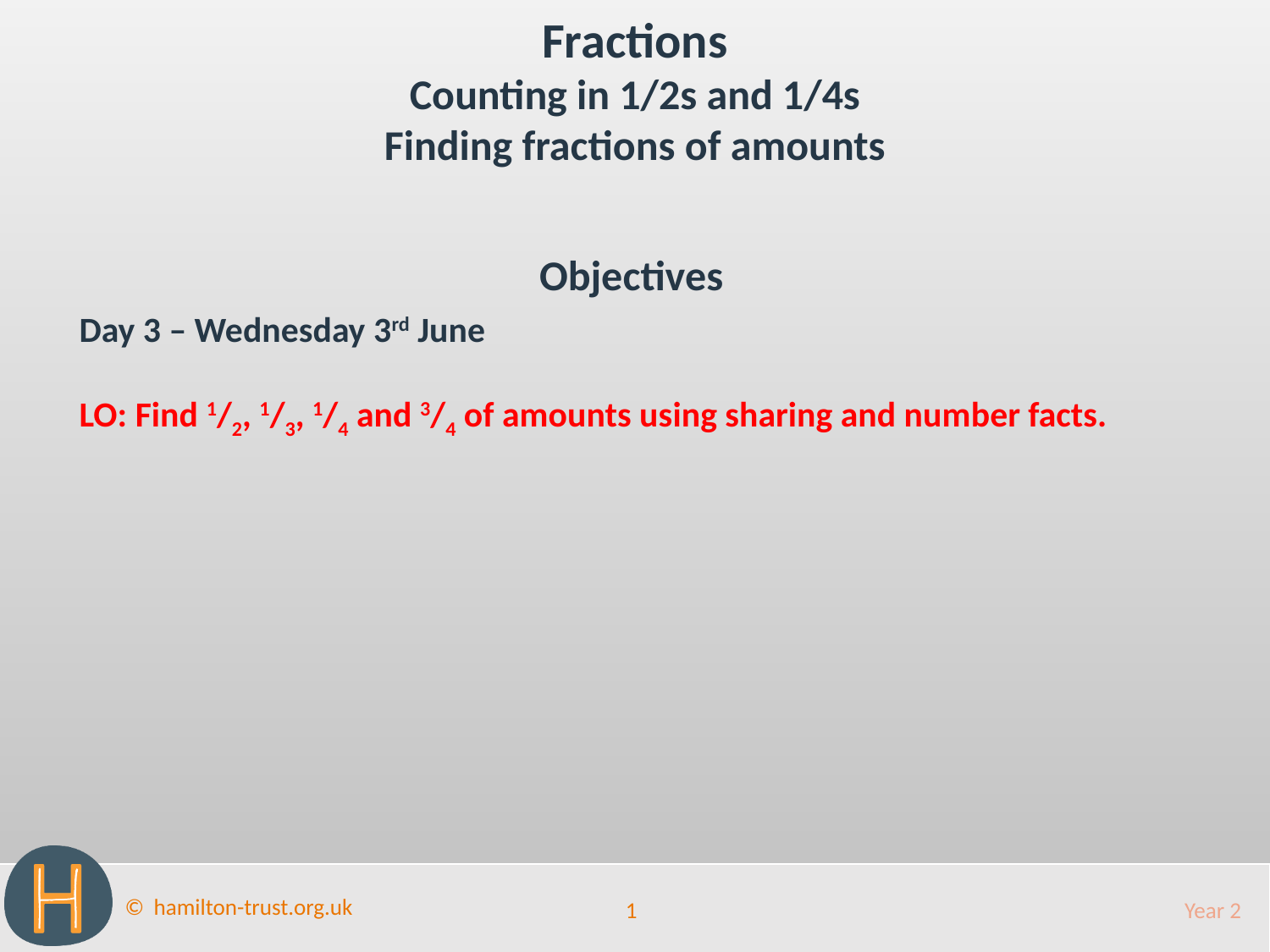

Fractions
Counting in 1/2s and 1/4s
Finding fractions of amounts
Objectives
Day 3 – Wednesday 3rd June

LO: Find 1/2, 1/3, 1/4 and 3/4 of amounts using sharing and number facts.
1
Year 2